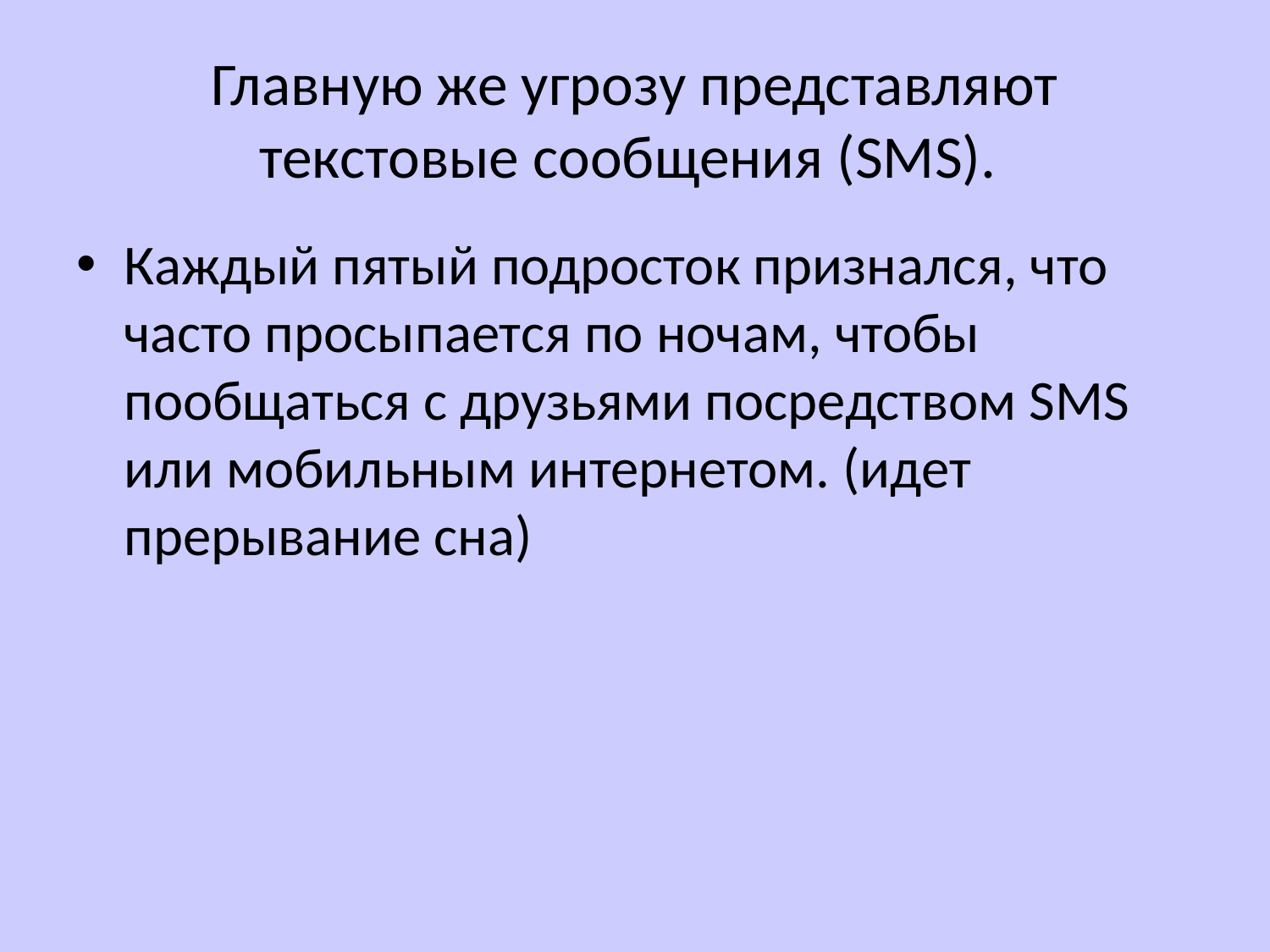

# Главную же угрозу представляют текстовые сообщения (SMS).
Каждый пятый подросток признался, что часто просыпается по ночам, чтобы пообщаться с друзьями посредством SMS или мобильным интернетом. (идет прерывание сна)